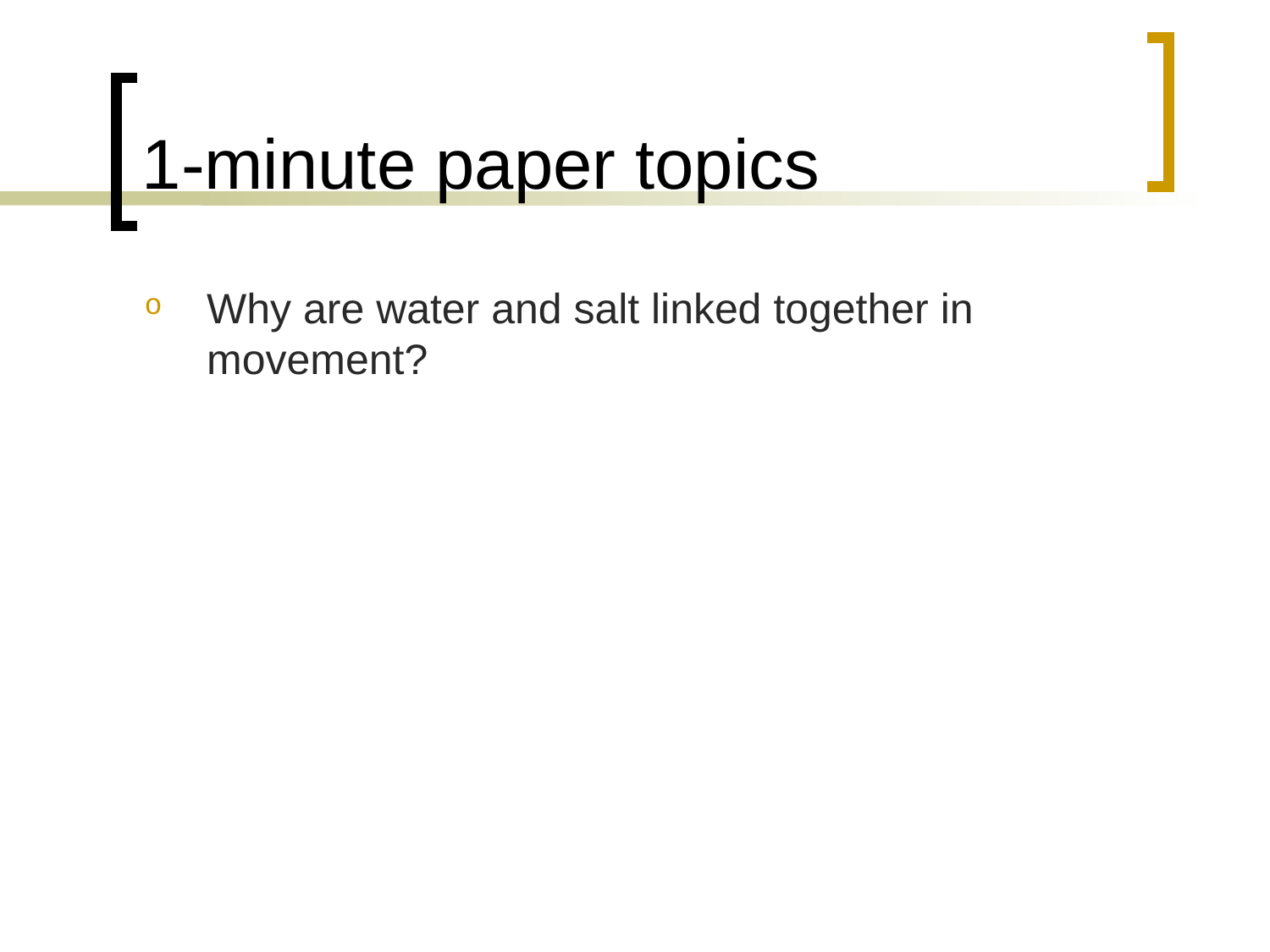

# 1-minute paper topics
Why are water and salt linked together in movement?